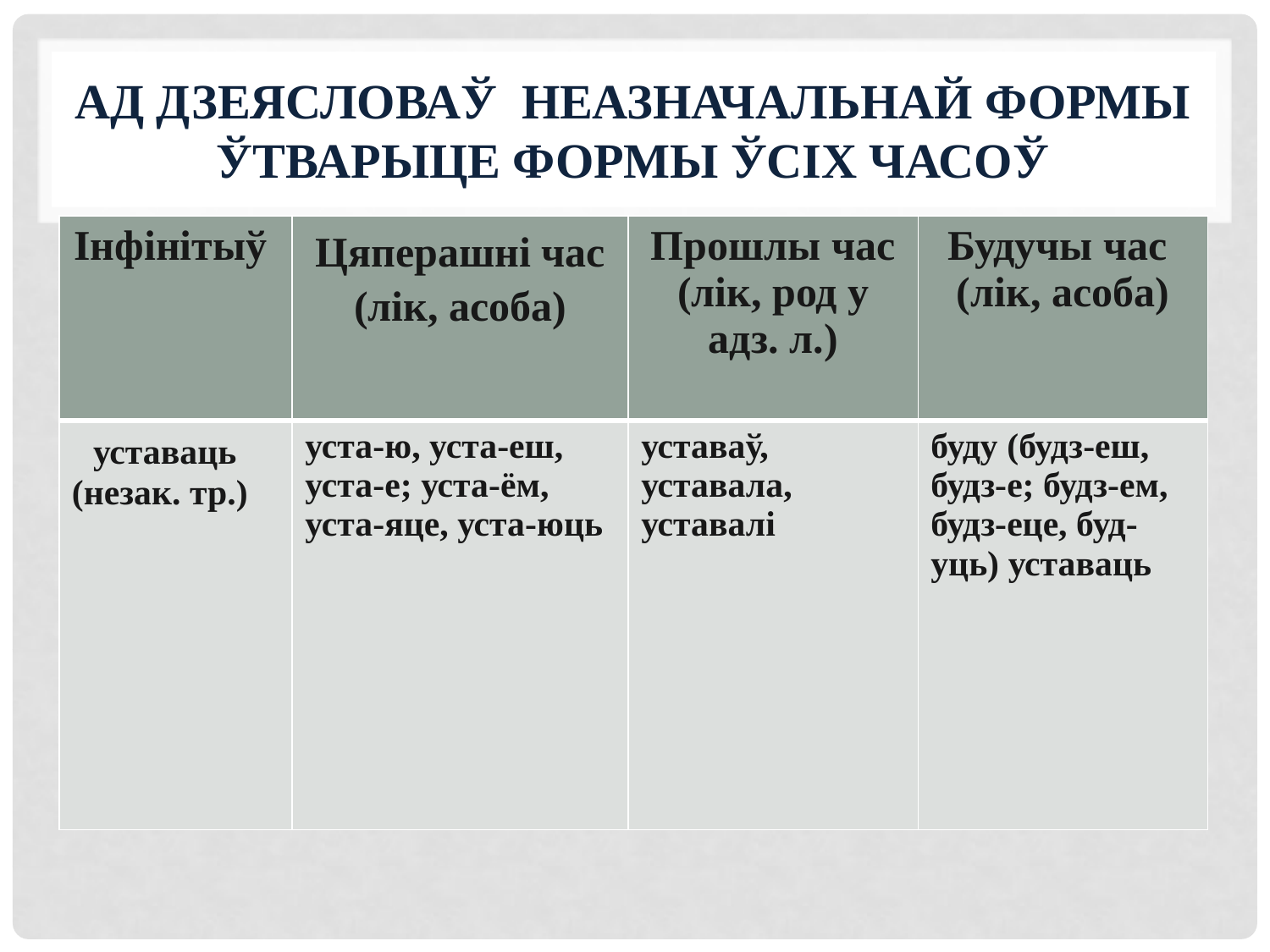

# Ад дзеясловаў  неазначальнай формы ўтварыце формы ўсіх часоў
| Інфінітыў | Цяперашні час (лік, асоба) | Прошлы час (лік, род у адз. л.) | Будучы час (лік, асоба) |
| --- | --- | --- | --- |
| уставаць (незак. тр.) | уста-ю, уста-еш, уста-е; уста-ём, уста-яце, уста-юць | уставаў, уставала, уставалі | буду (будз-еш, будз-е; будз-ем, будз-еце, буд-уць) уставаць |